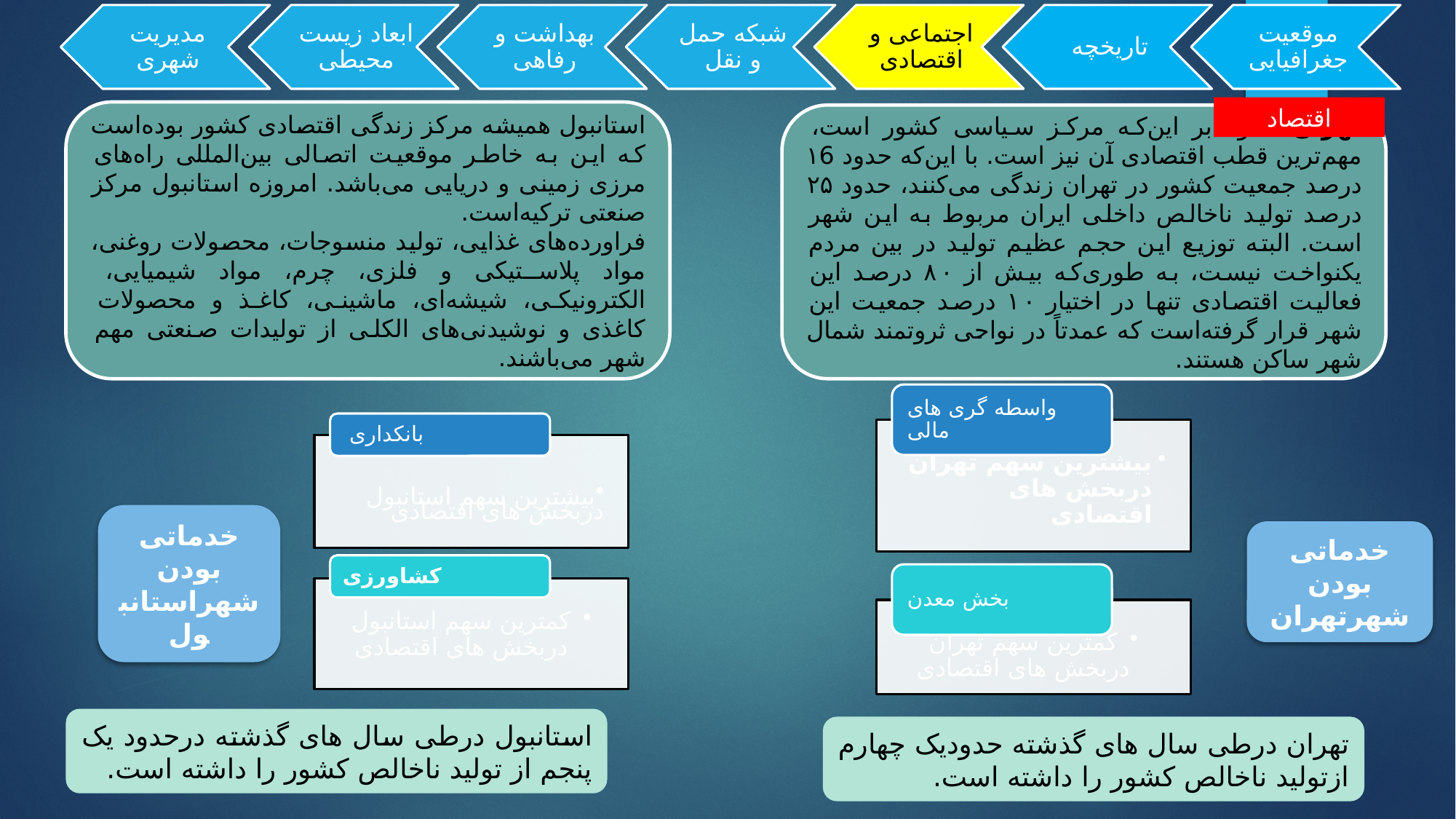

موقعیت جغرافیایی
تاریخچه
اجتماعی و اقتصادی
شبکه حمل و نقل
بهداشت و رفاهی
ابعاد زیست محیطی
مدیریت شهری
اقتصاد
استانبول همیشه مرکز زندگی اقتصادی کشور بوده‌است که این به خاطر موقعیت اتصالی بین‌المللی راه‌های مرزی زمینی و دریایی می‌باشد. امروزه استانبول مرکز صنعتی ترکیه‌است.
فراورده‌های غذایی، تولید منسوجات، محصولات روغنی، مواد پلاستیکی و فلزی، چرم، مواد شیمیایی، الکترونیکی، شیشه‌ای، ماشینی، کاغذ و محصولات کاغذی و نوشیدنی‌های الکلی از تولیدات صنعتی مهم شهر می‌باشند.
تهران علاوه بر این‌که مرکز سیاسی کشور است، مهم‌ترین قطب اقتصادی آن نیز است. با این‌که حدود ۱6 درصد جمعیت کشور در تهران زندگی می‌کنند، حدود ۲۵ درصد تولید ناخالص داخلی ایران مربوط به این شهر است. البته توزیع این حجم عظیم تولید در بین مردم یکنواخت نیست، به طوری‌که بیش از ۸۰ درصد این فعالیت اقتصادی تنها در اختیار ۱۰ درصد جمعیت این شهر قرار گرفته‌است که عمدتاً در نواحی ثروتمند شمال شهر ساکن هستند.
بیشترین سهم تهران دربخش های اقتصادی
واسطه گری های مالی
کمترین سهم تهران دربخش های اقتصادی
بخش معدن

بیشترین سهم استانبول دربخش های اقتصادی
بانکداری
کمترین سهم استانبول دربخش های اقتصادی
کشاورزی
خدماتی بودن شهراستانبول
خدماتی بودن شهرتهران
استانبول درطی سال های گذشته درحدود یک پنجم از تولید ناخالص کشور را داشته است.
تهران درطی سال های گذشته حدودیک چهارم ازتولید ناخالص کشور را داشته است.